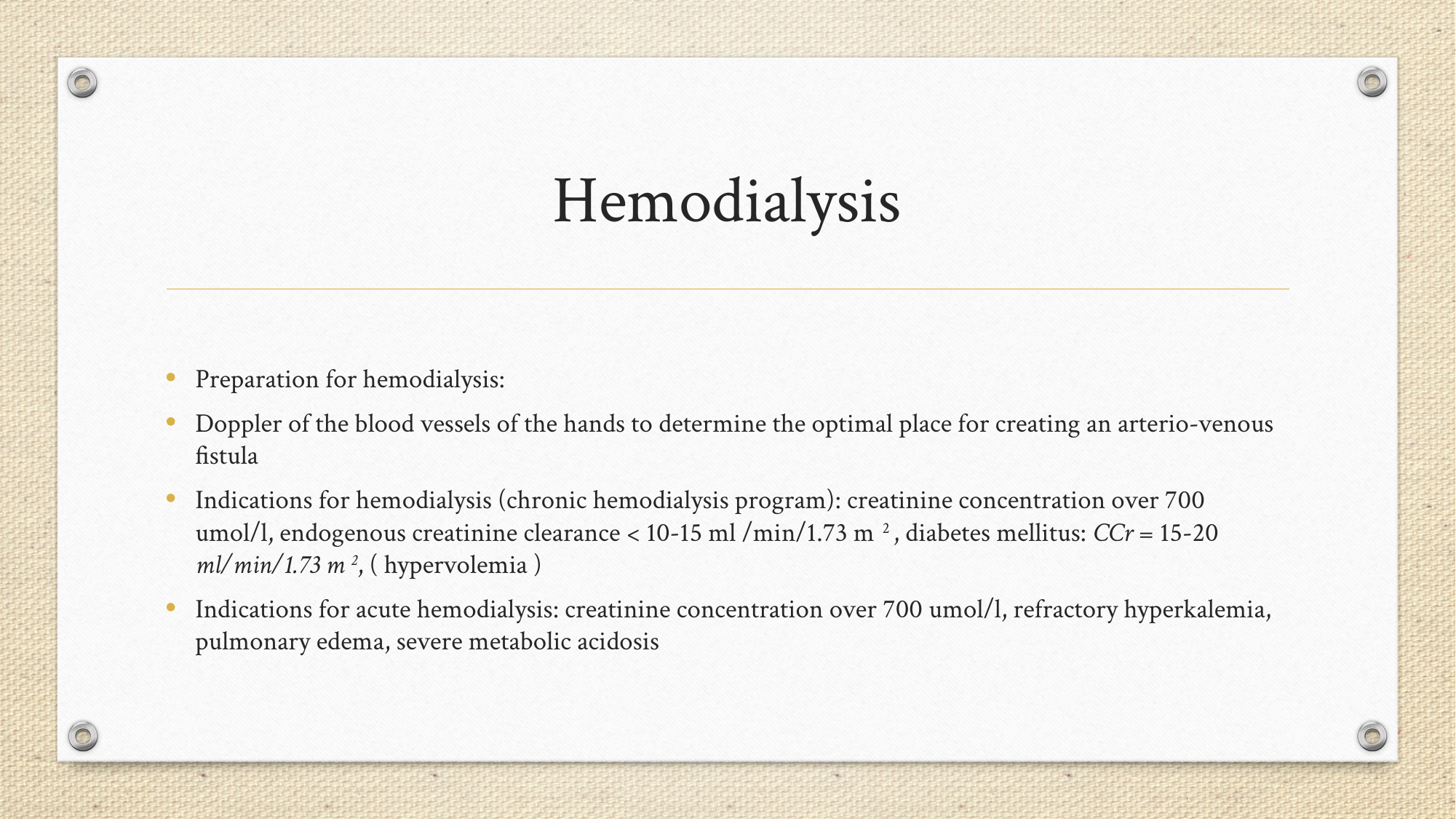

# Hemodialysis
Preparation for hemodialysis:
Doppler of the blood vessels of the hands to determine the optimal place for creating an arterio-venous fistula
Indications for hemodialysis (chronic hemodialysis program): creatinine concentration over 700 umol/l, endogenous creatinine clearance < 10-15 ml /min/1.73 m 2 , diabetes mellitus: CCr = 15-20 ml/min/1.73 m 2, ( hypervolemia )
Indications for acute hemodialysis: creatinine concentration over 700 umol/l, refractory hyperkalemia, pulmonary edema, severe metabolic acidosis